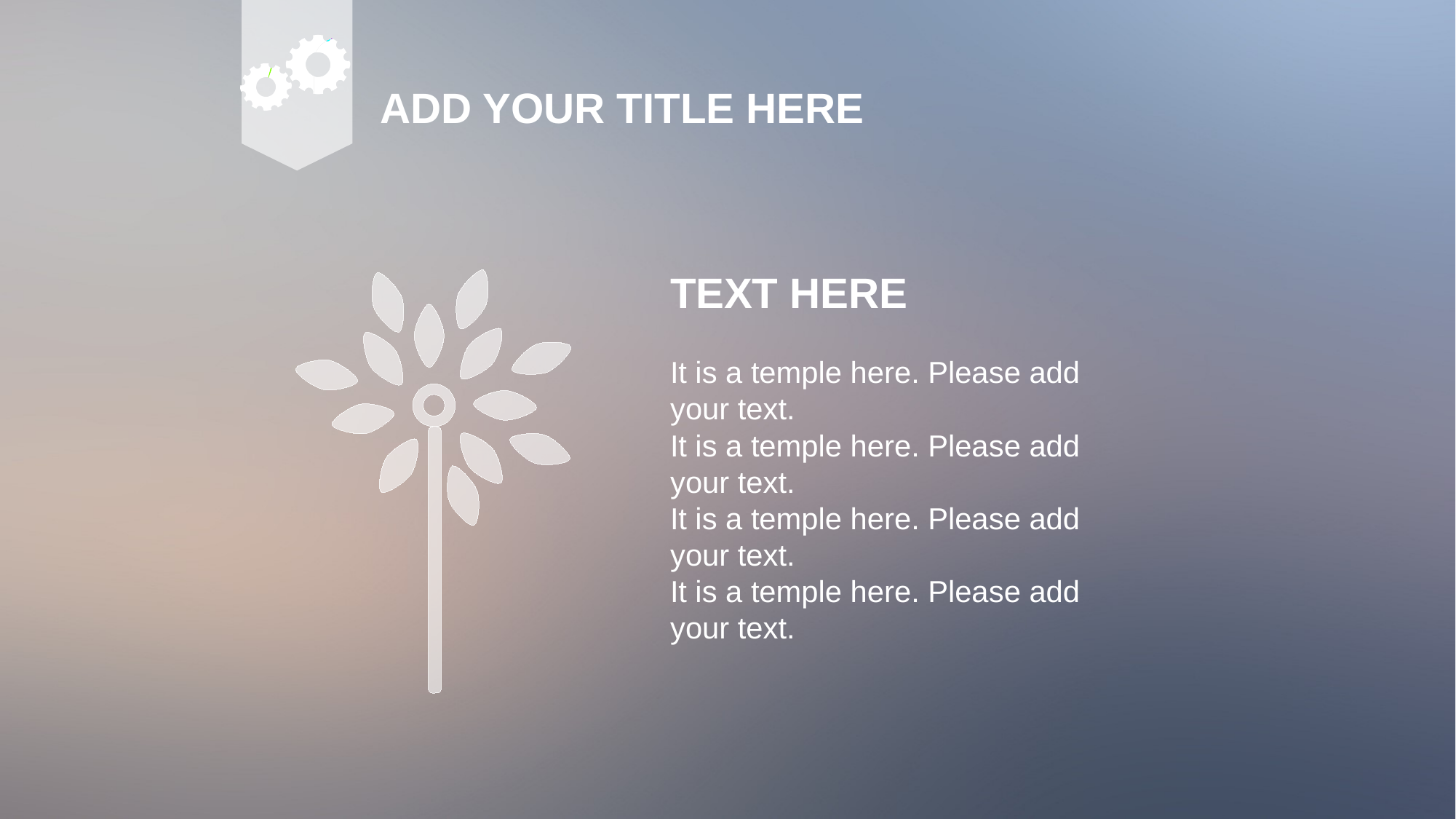

ADD YOUR TITLE HERE
TEXT HERE

It is a temple here. Please add your text.
It is a temple here. Please add your text.
It is a temple here. Please add your text.
It is a temple here. Please add your text.